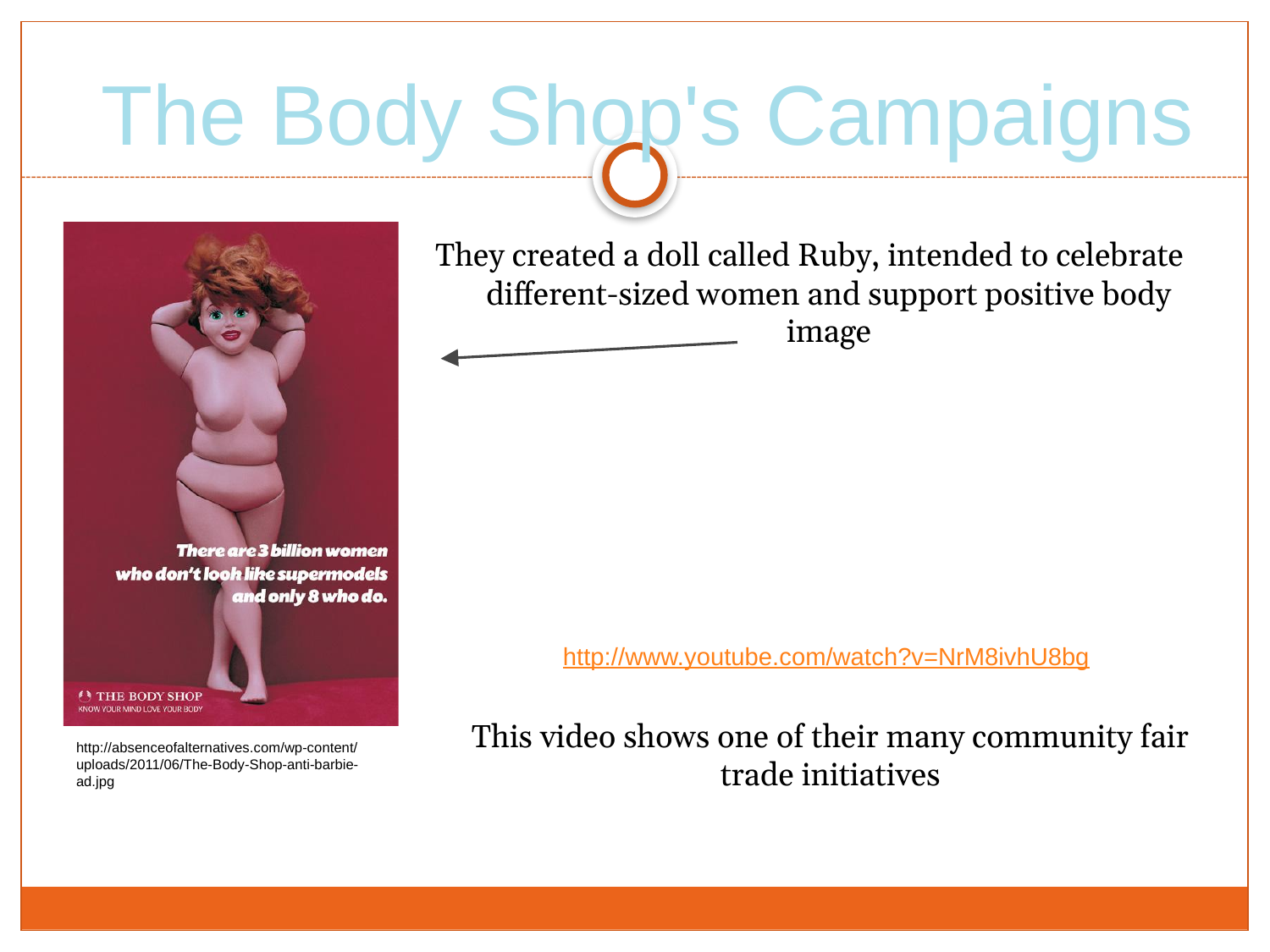

# The Body Shop's Campaigns

They created a doll called Ruby, intended to celebrate different-sized women and support positive body image
http://www.youtube.com/watch?v=NrM8ivhU8bg
This video shows one of their many community fair trade initiatives
http://absenceofalternatives.com/wp-content/uploads/2011/06/The-Body-Shop-anti-barbie-ad.jpg